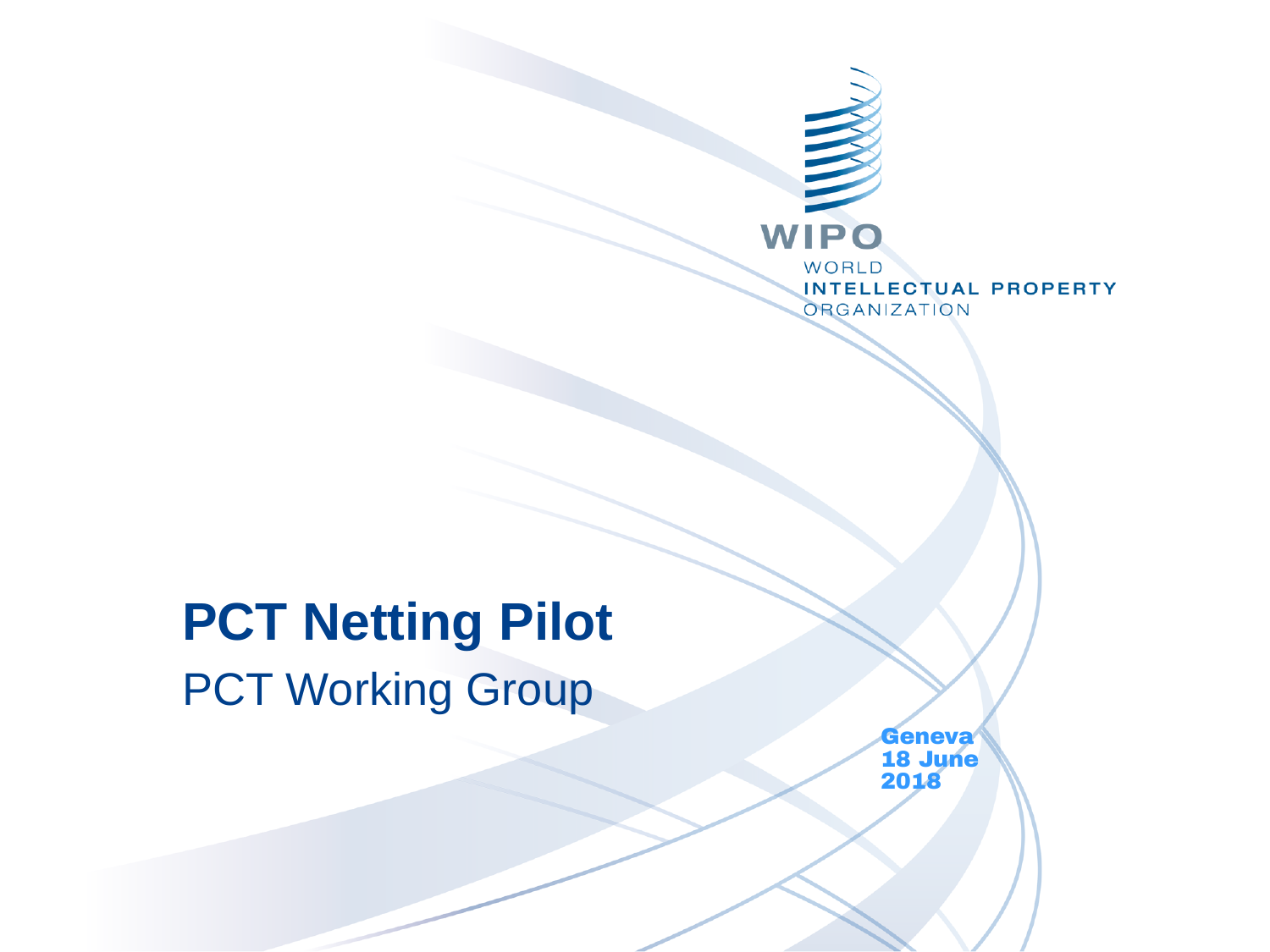

PCT Netting Pilot
PCT Working Group
Geneva
18 June
2018